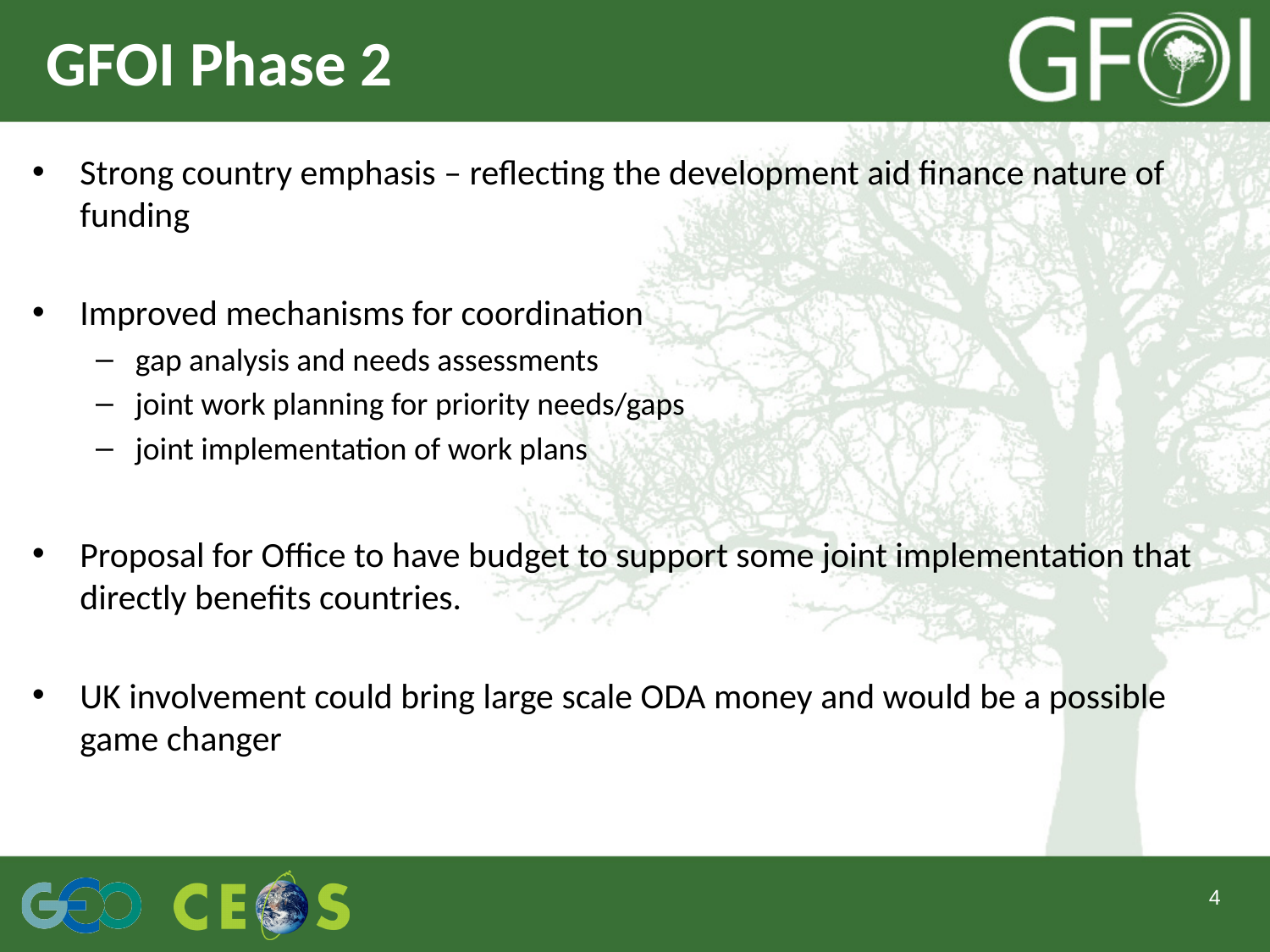

# GFOI Phase 2
Strong country emphasis – reflecting the development aid finance nature of funding

Improved mechanisms for coordination
gap analysis and needs assessments
joint work planning for priority needs/gaps
joint implementation of work plans

Proposal for Office to have budget to support some joint implementation that directly benefits countries.

UK involvement could bring large scale ODA money and would be a possible game changer

4